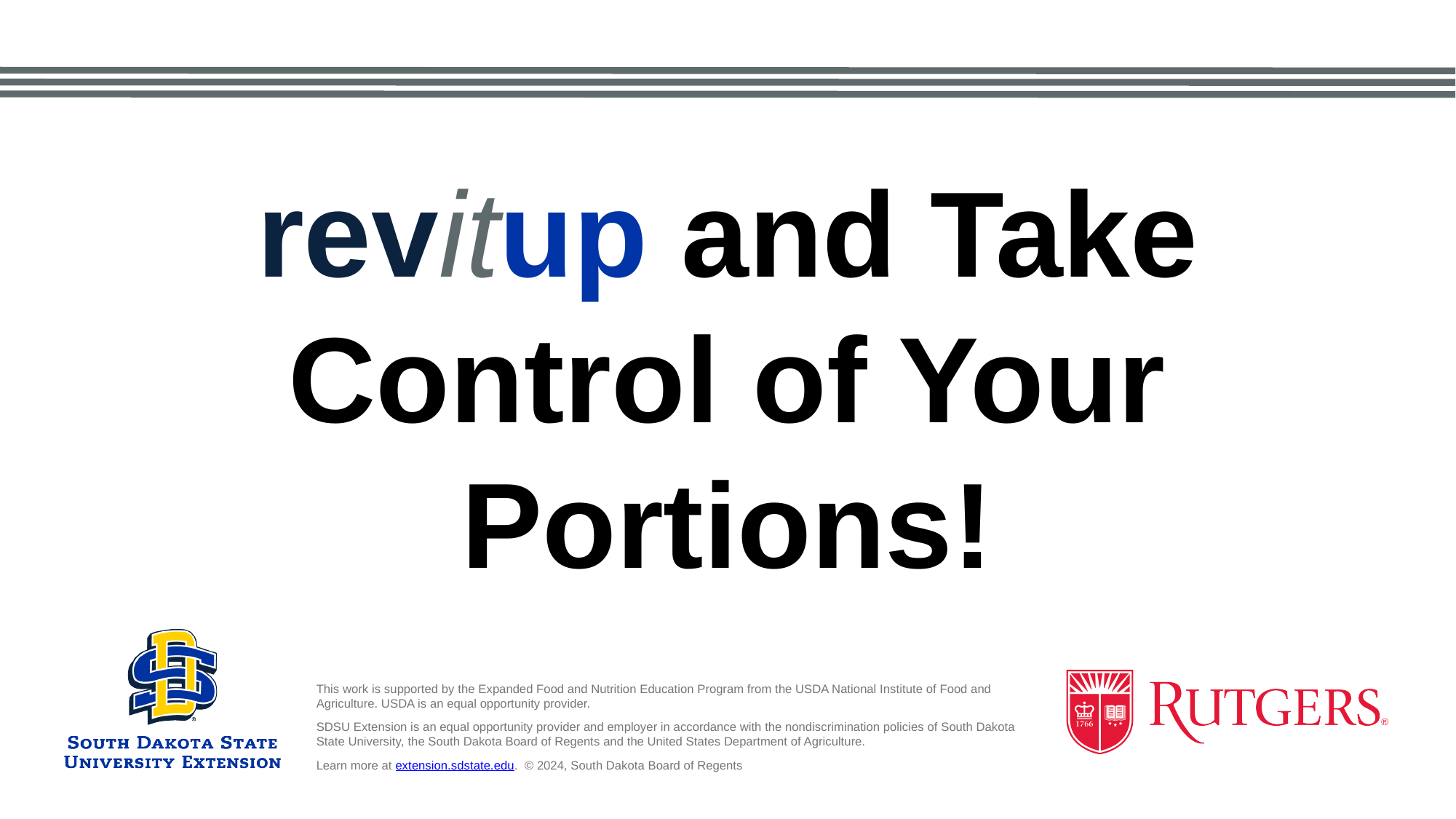

# revitup and Take Control of Your Portions!